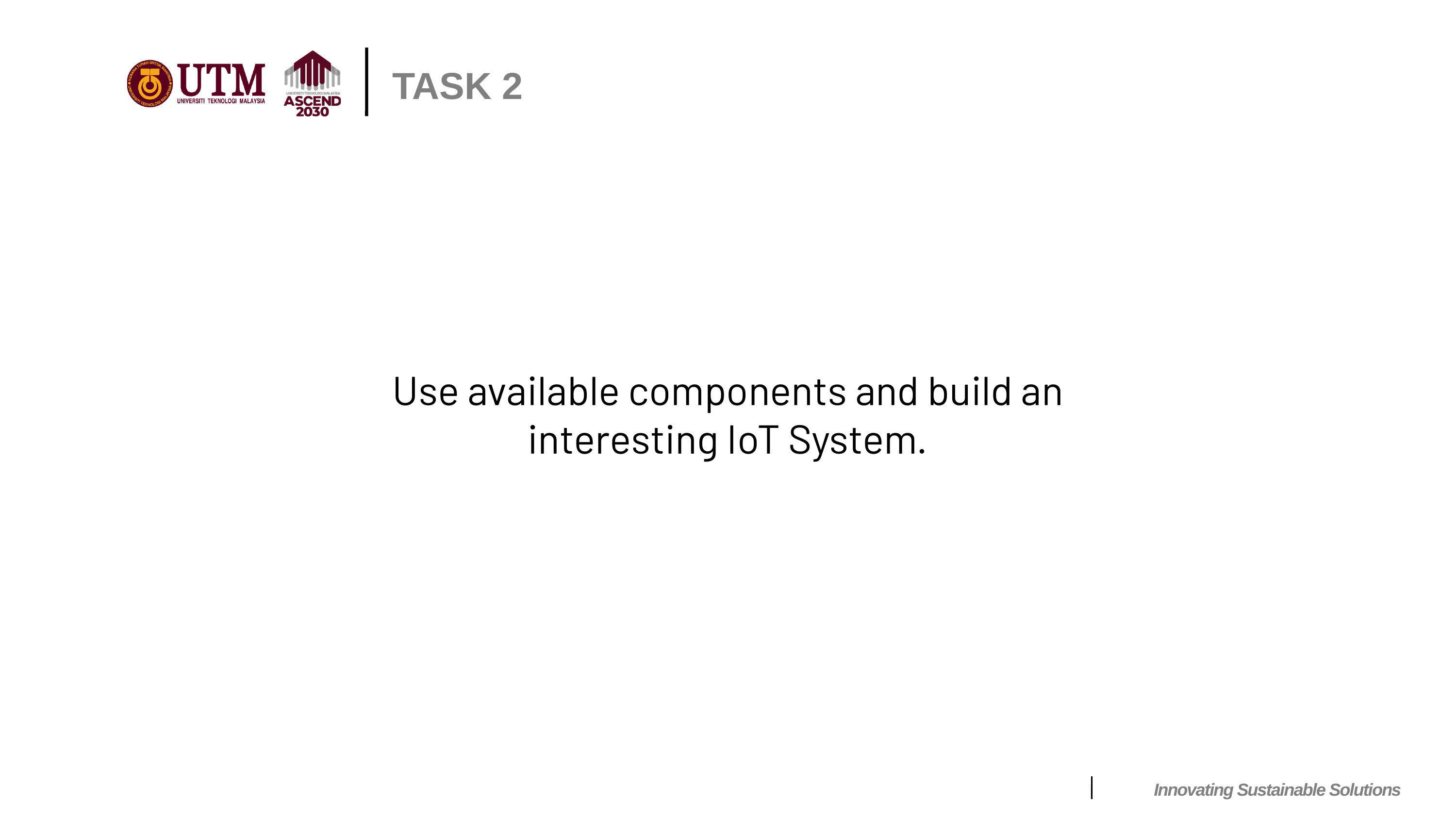

TASK 2
Use available components and build an interesting IoT System.
Innovating Sustainable Solutions